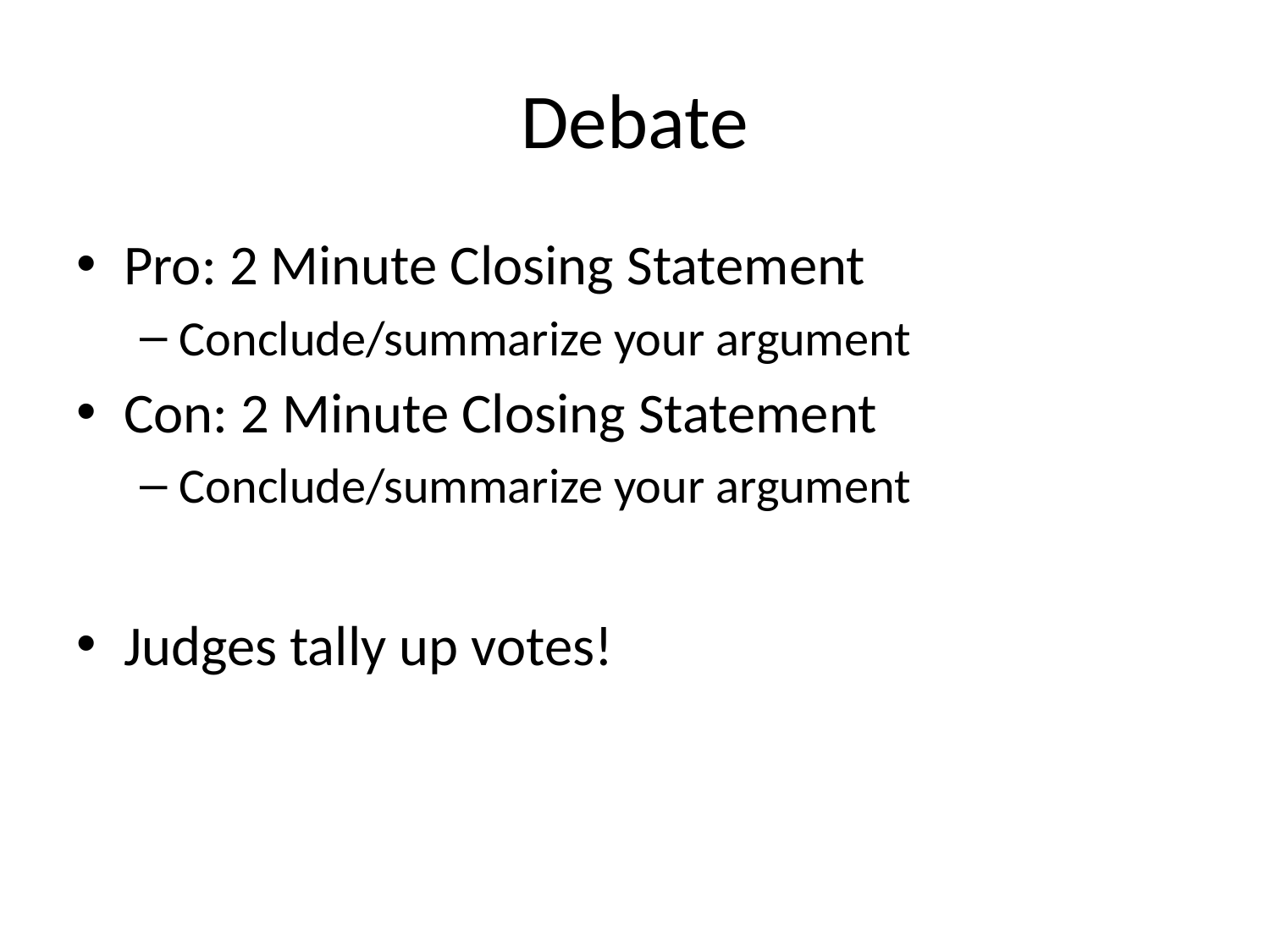

# Debate
Pro: 2 Minute Closing Statement
Conclude/summarize your argument
Con: 2 Minute Closing Statement
Conclude/summarize your argument

Judges tally up votes!